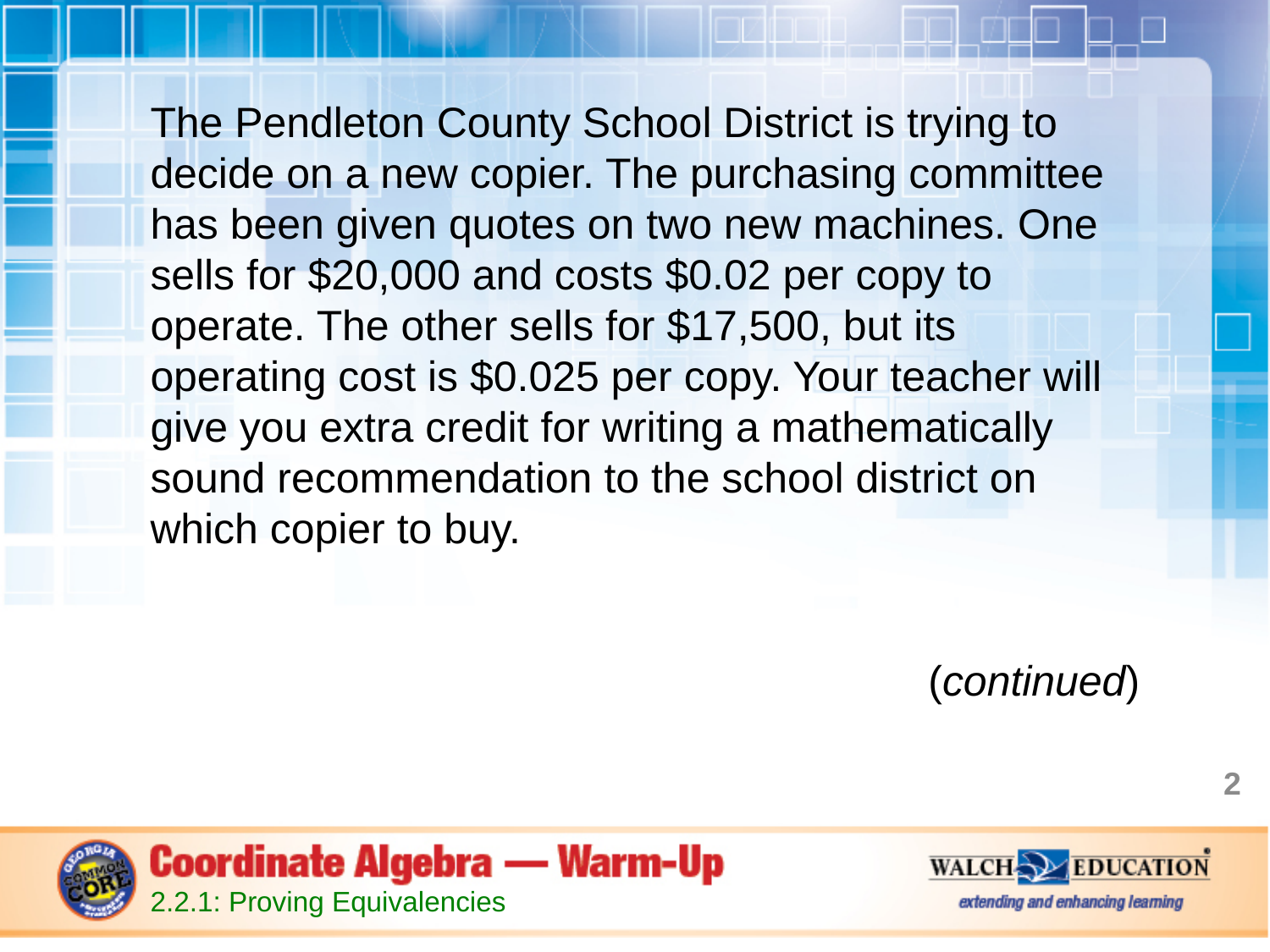

The Pendleton County School District is trying to decide on a new copier. The purchasing committee has been given quotes on two new machines. One sells for $20,000 and costs $0.02 per copy to operate. The other sells for $17,500, but its operating cost is $0.025 per copy. Your teacher will give you extra credit for writing a mathematically sound recommendation to the school district on which copier to buy.

(continued)
2
2.2.1: Proving Equivalencies